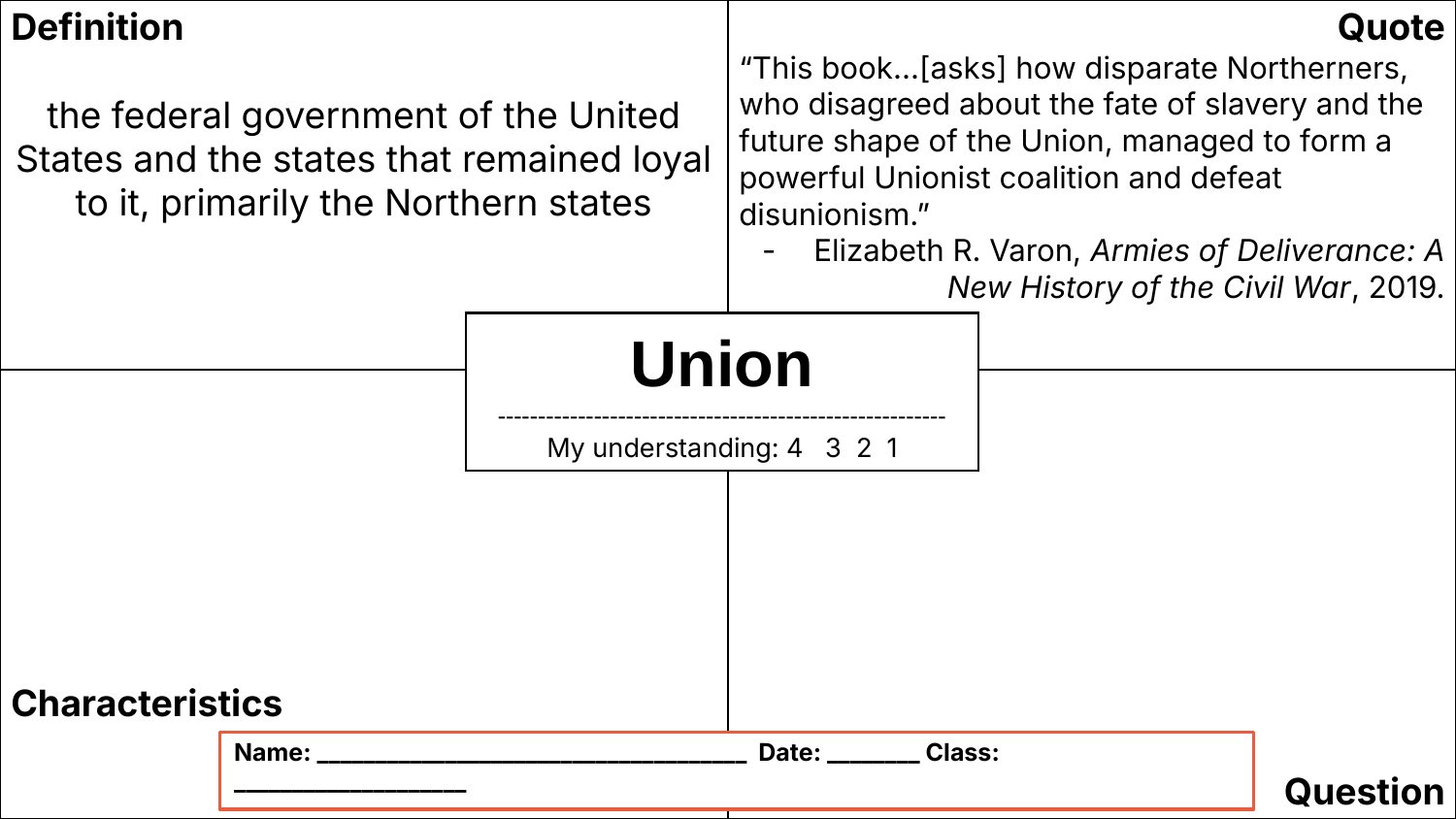

| Definition the federal government of the United States and the states that remained loyal to it, primarily the Northern states | Quote “This book…[asks] how disparate Northerners, who disagreed about the fate of slavery and the future shape of the Union, managed to form a powerful Unionist coalition and defeat disunionism.” Elizabeth R. Varon, Armies of Deliverance: A New History of the Civil War, 2019. |
| --- | --- |
| Characteristics | Question |
Union
--------------------------------------------------------
My understanding: 4   3  2  1
Name: _____________________________________  Date: ________ Class: ____________________